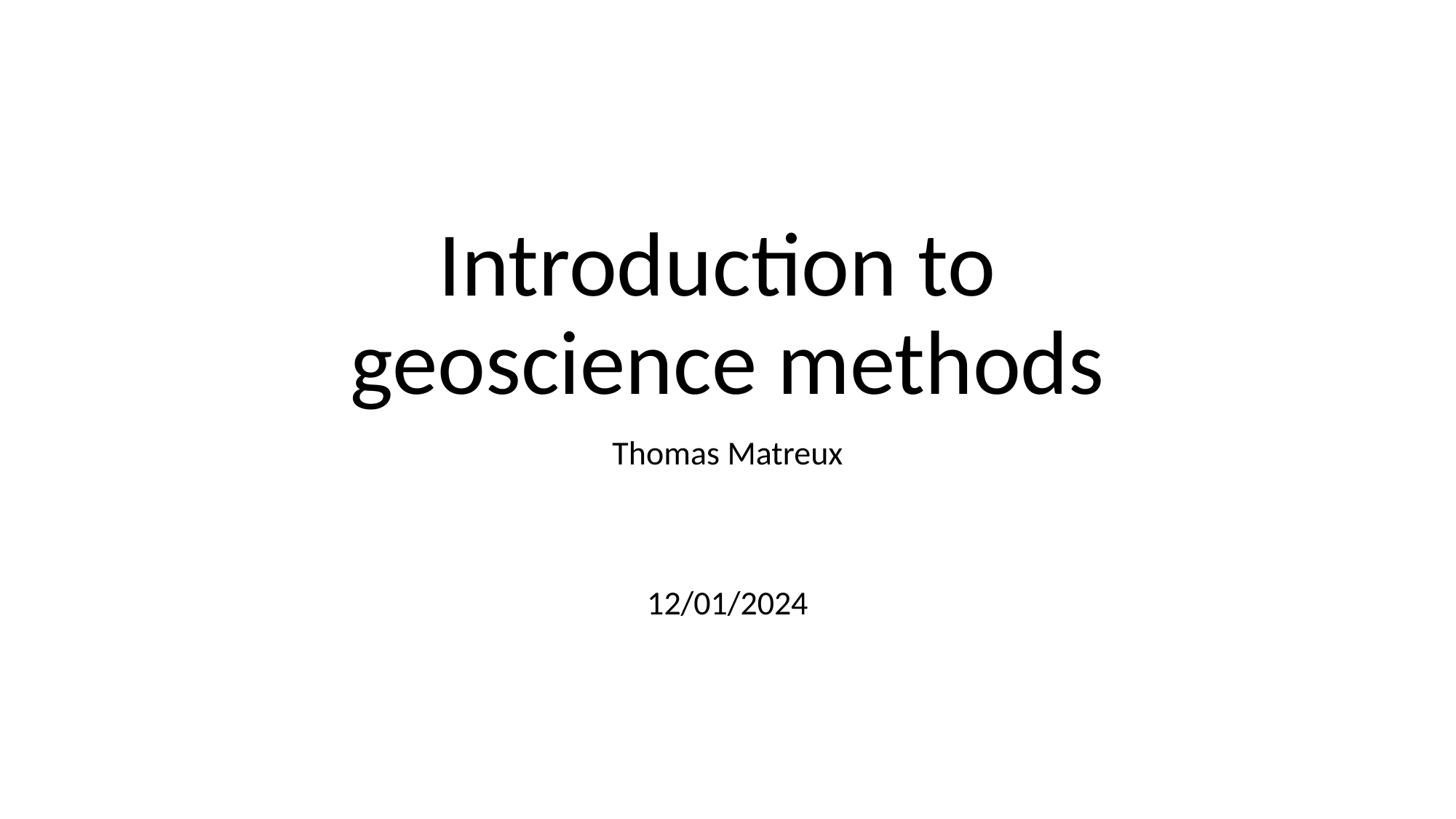

# Introduction to geoscience methods
Thomas Matreux

12/01/2024